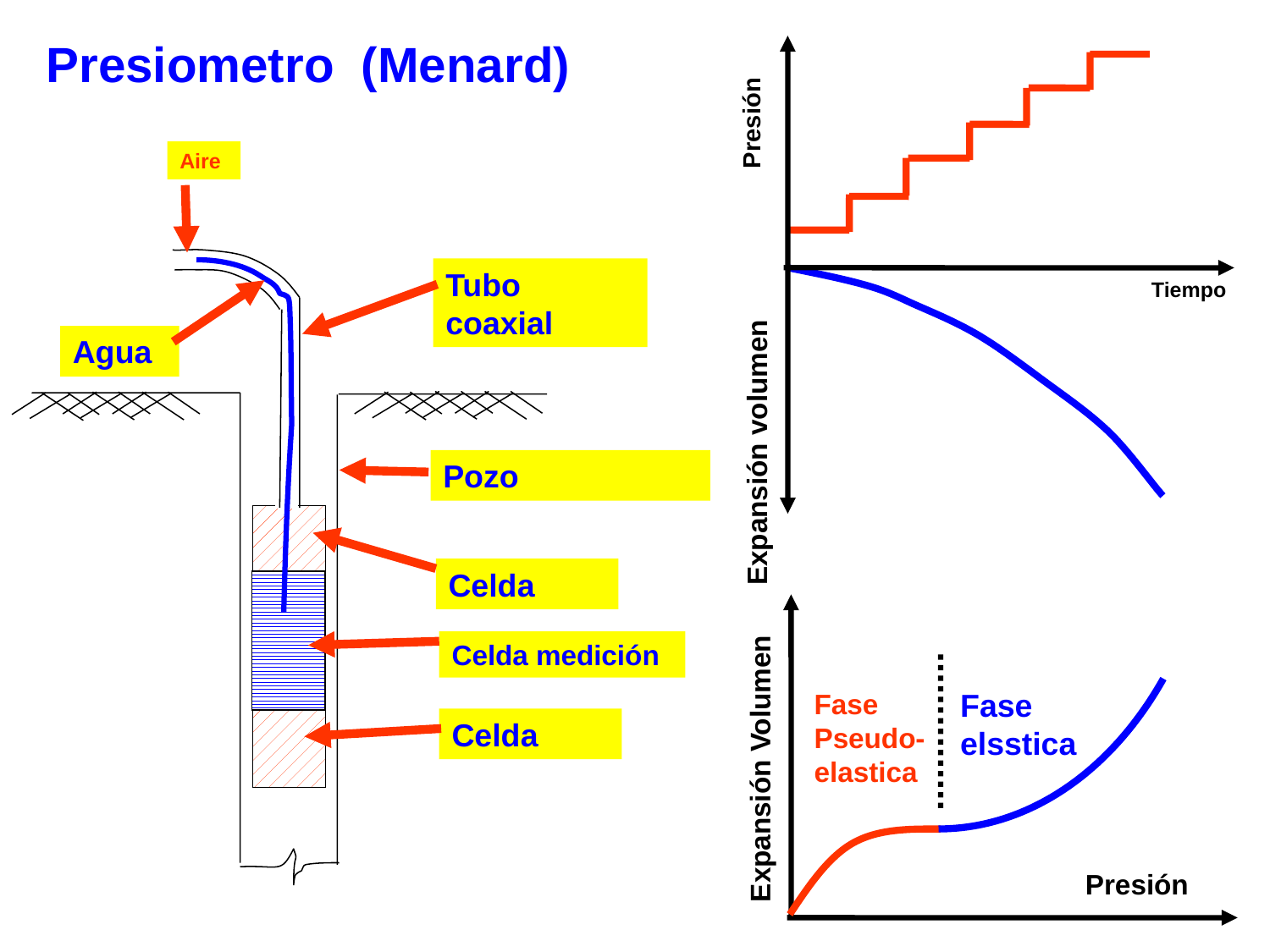

Presión

Tiempo
Expansión volumen
Presiometro  (Menard)

Aire

Tubo coaxial

Agua

Pozo

Fase elsstica

Celda
Celda medición

Celda

Expansión Volumen
Presión

Fase Pseudo- elastica